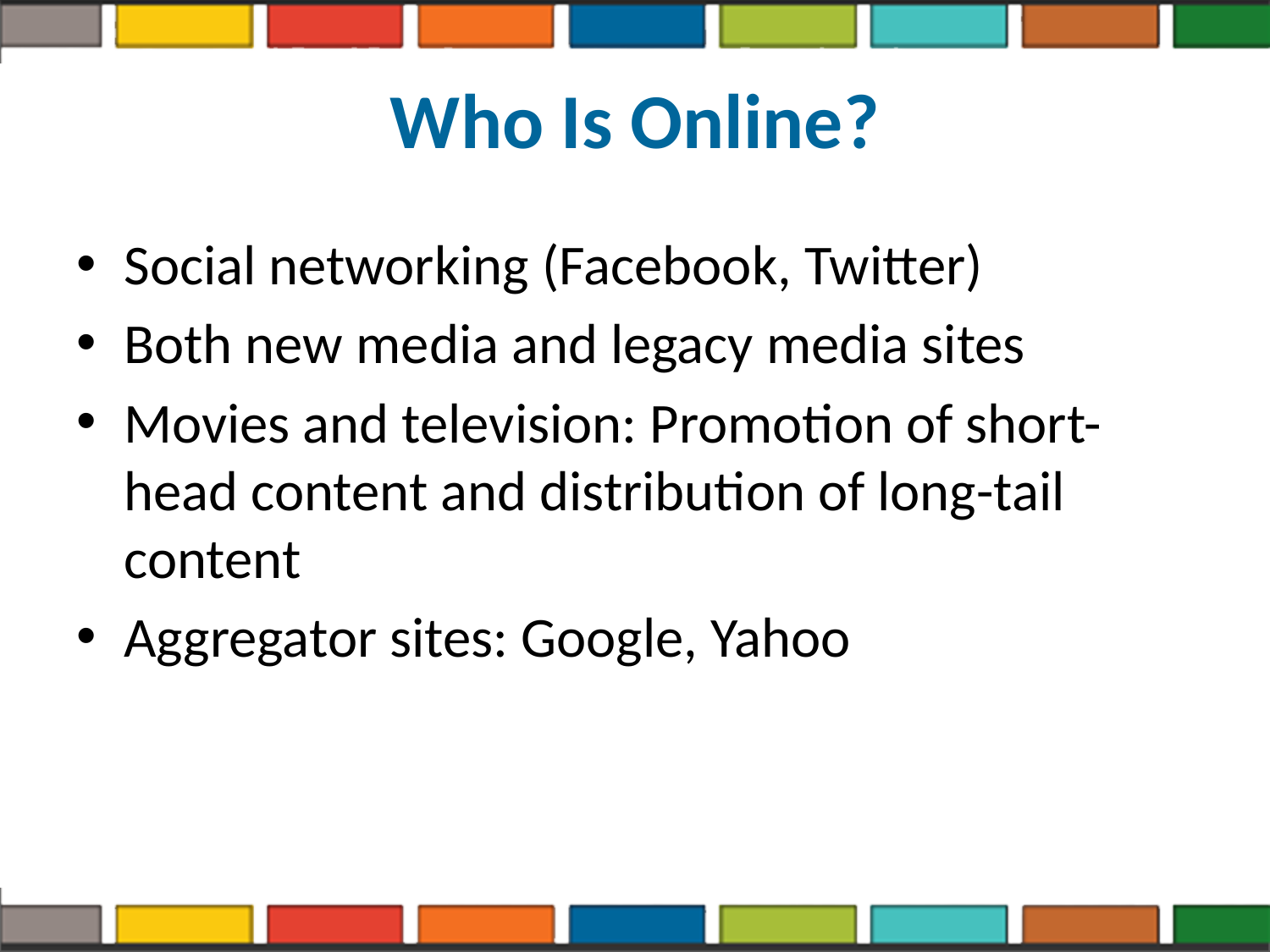

# Who Is Online?
Social networking (Facebook, Twitter)
Both new media and legacy media sites
Movies and television: Promotion of short-head content and distribution of long-tail content
Aggregator sites: Google, Yahoo